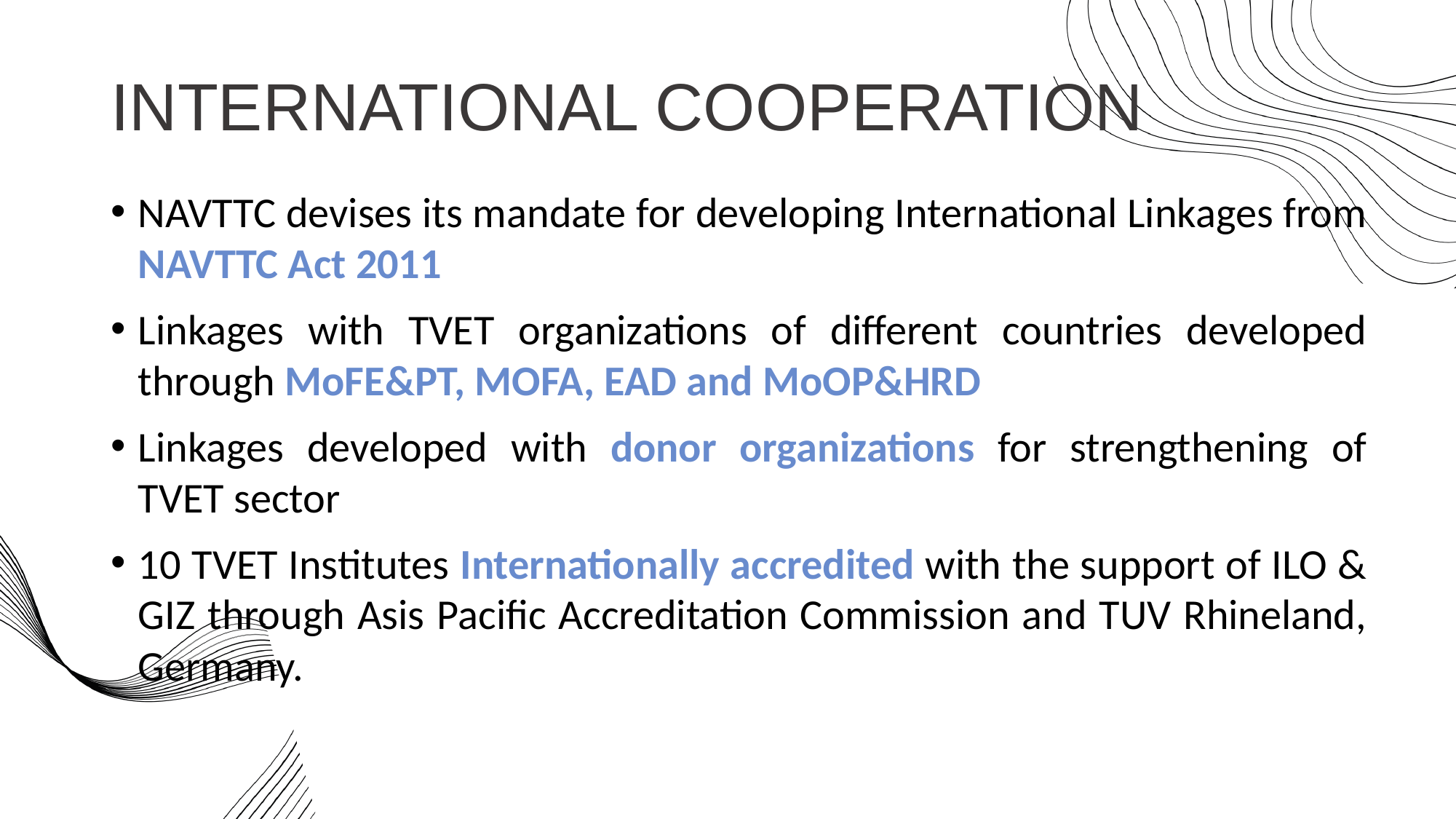

# INTERNATIONAL COOPERATION
NAVTTC devises its mandate for developing International Linkages from NAVTTC Act 2011
Linkages with TVET organizations of different countries developed through MoFE&PT, MOFA, EAD and MoOP&HRD
Linkages developed with donor organizations for strengthening of TVET sector
10 TVET Institutes Internationally accredited with the support of ILO & GIZ through Asis Pacific Accreditation Commission and TUV Rhineland, Germany.